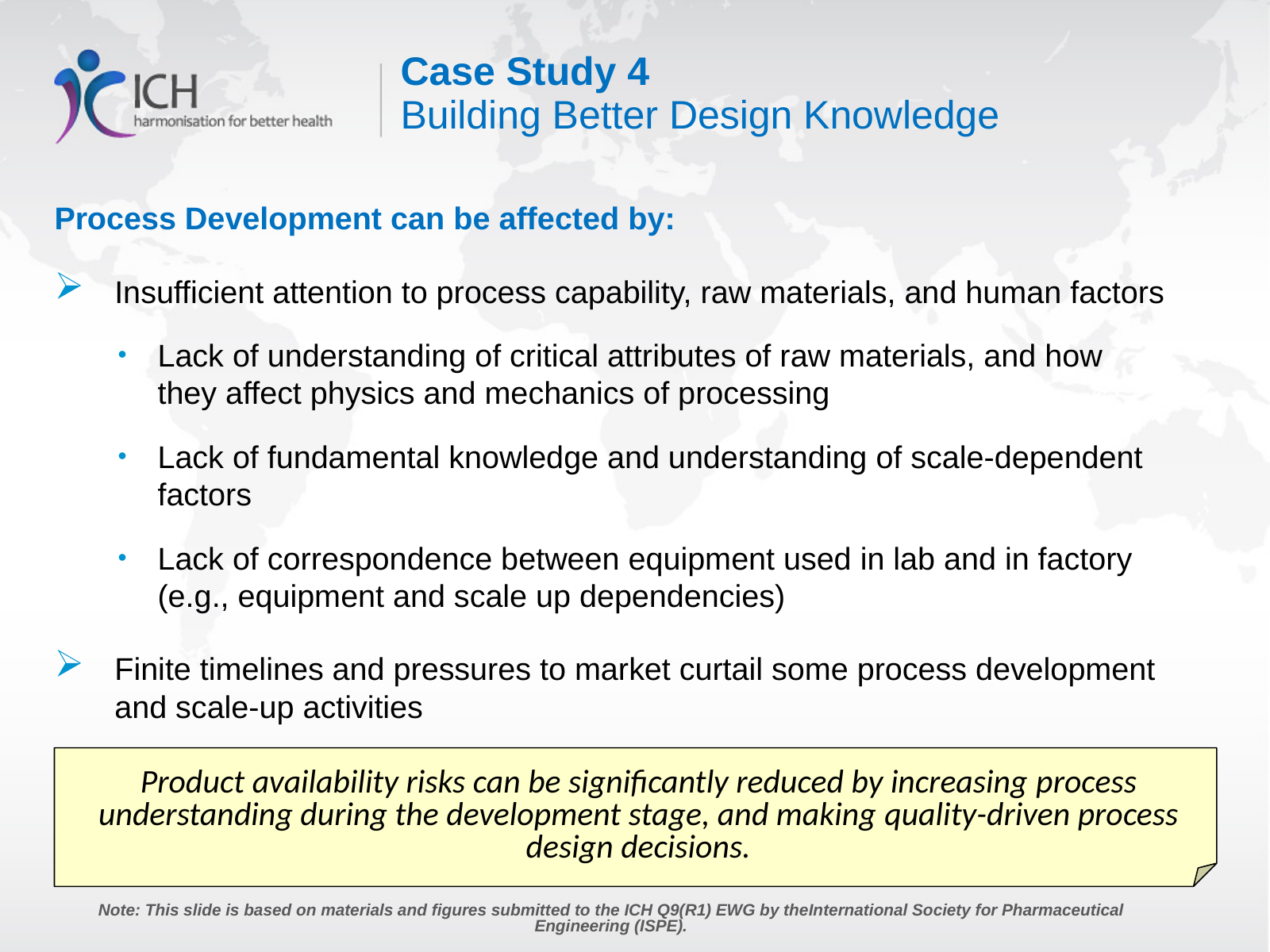

Case Study 4
Building Better Design Knowledge
Process Development can be affected by:
Insufficient attention to process capability, raw materials, and human factors
Lack of understanding of critical attributes of raw materials, and how they affect physics and mechanics of processing
Lack of fundamental knowledge and understanding of scale-dependent factors
Lack of correspondence between equipment used in lab and in factory (e.g., equipment and scale up dependencies)
Finite timelines and pressures to market curtail some process development and scale-up activities

Product availability risks can be significantly reduced by increasing process understanding during the development stage, and making quality-driven process design decisions.

Note: This slide is based on materials and figures submitted to the ICH Q9(R1) EWG by theInternational Society for Pharmaceutical Engineering (ISPE).